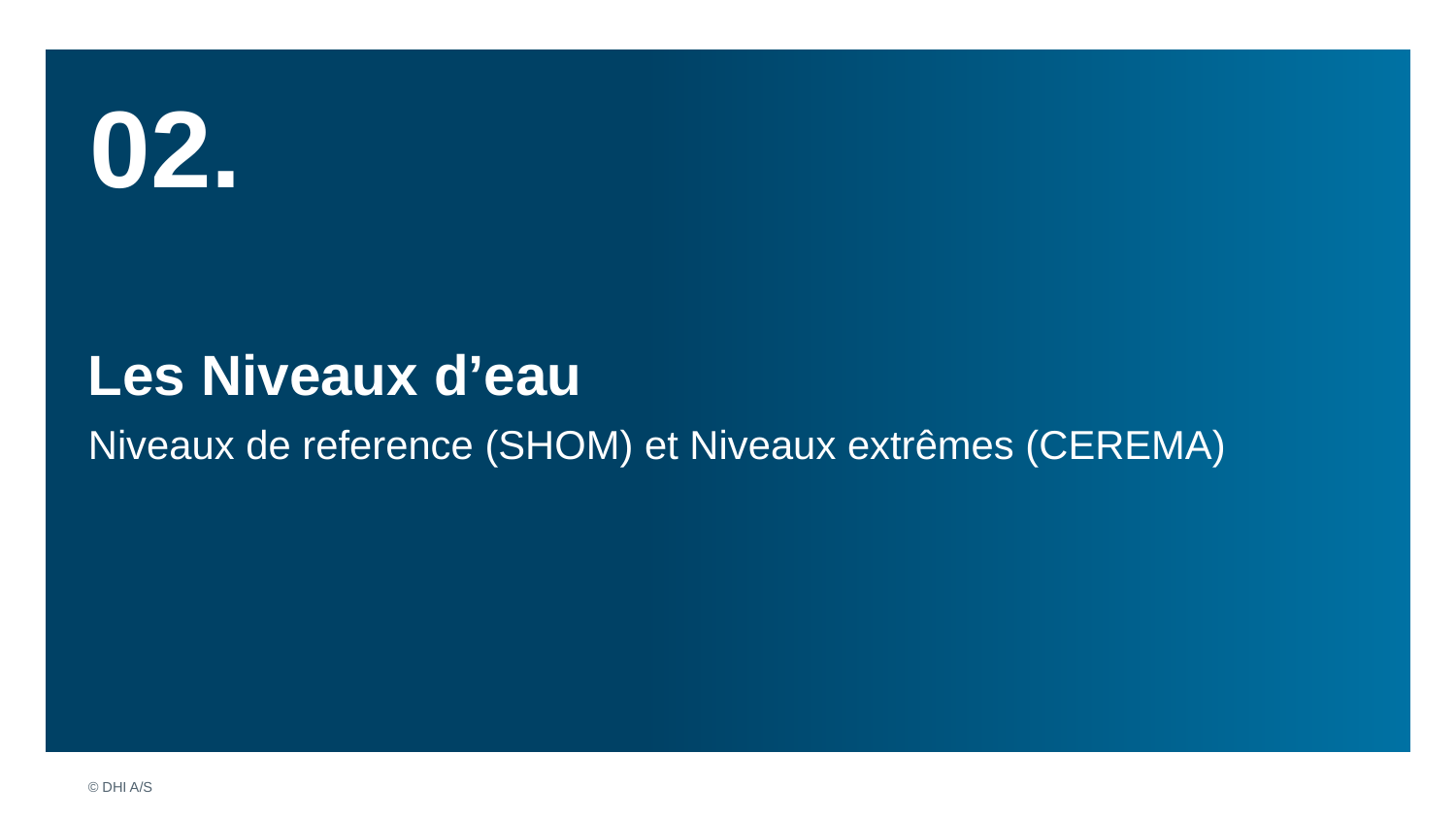

# 02.
Les Niveaux d’eau
Niveaux de reference (SHOM) et Niveaux extrêmes (CEREMA)
© DHI A/S